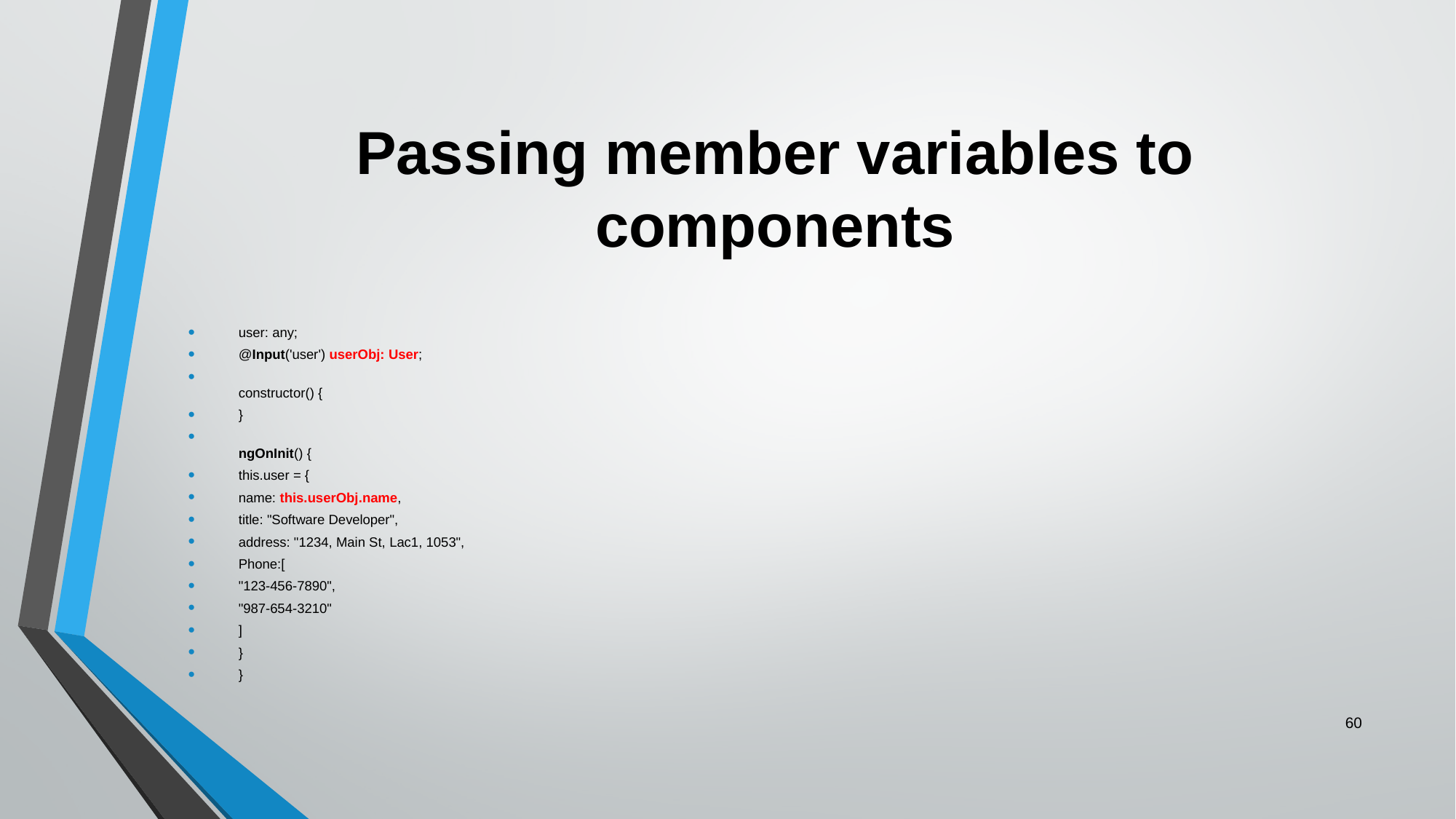

# Passing member variables to components
user: any;
@Input('user') userObj: User;
constructor() {
}
ngOnInit() {
this.user = {
name: this.userObj.name,
title: "Software Developer",
address: "1234, Main St, Lac1, 1053",
Phone:[
"123-456-7890",
"987-654-3210"
]
}
}

60